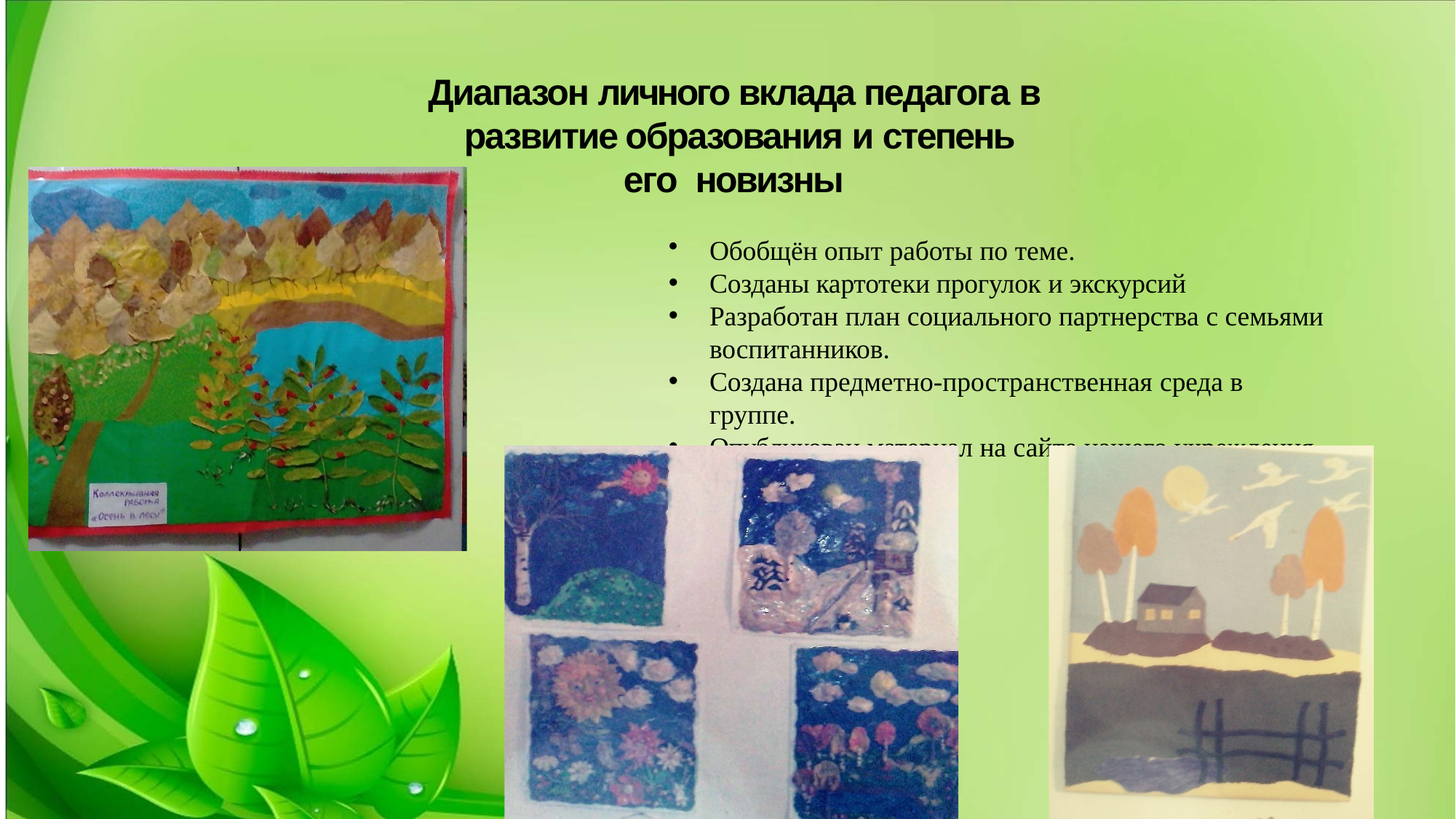

# Диапазон личного вклада педагога в  развитие образования и степень его  новизны

Обобщён опыт работы по теме.
Созданы картотеки прогулок и экскурсий
Разработан план социального партнерства с семьями  воспитанников.
Создана предметно-пространственная среда в группе.
Опубликован материал на сайте нашего учреждения.